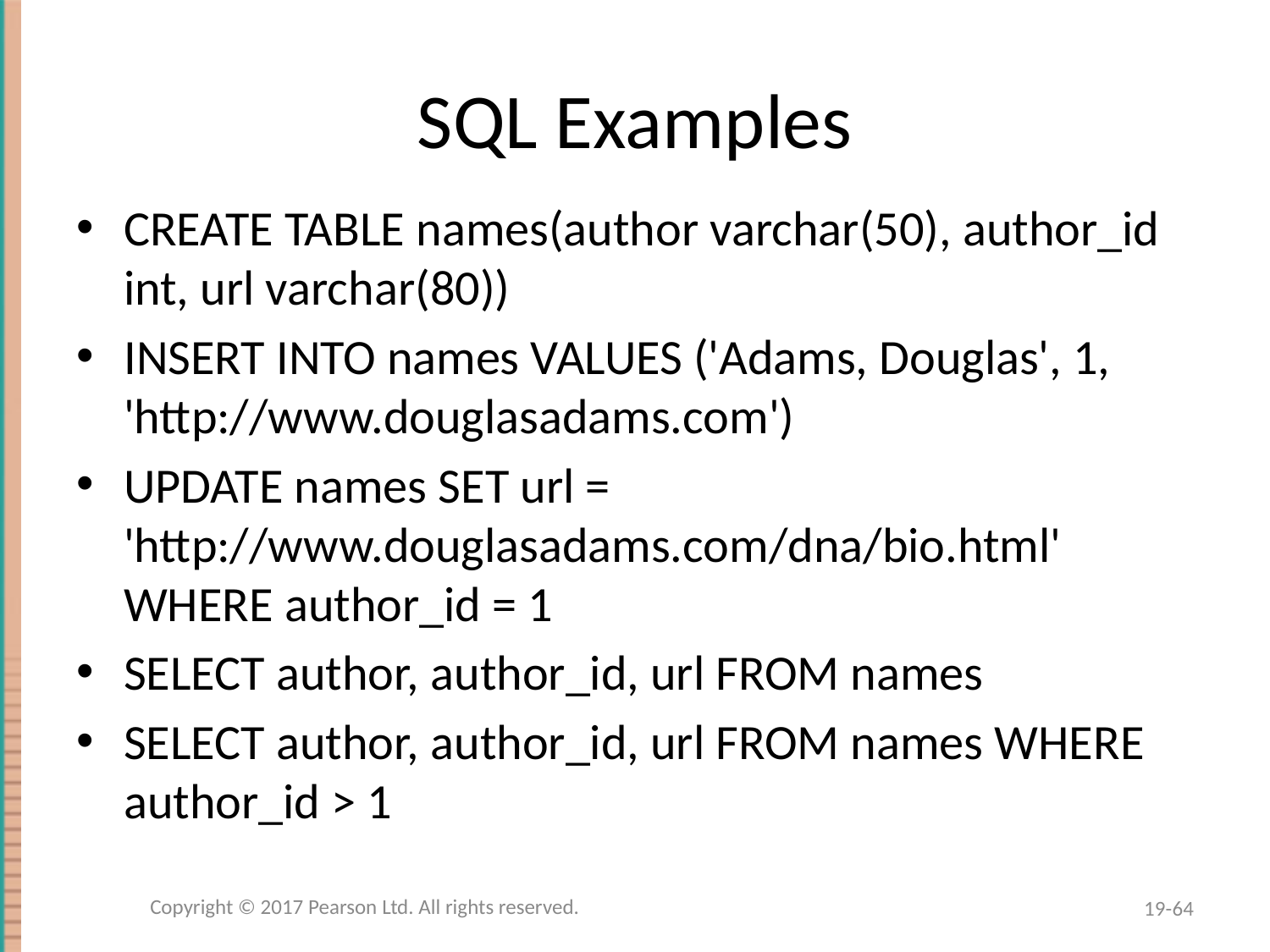

# SQL Examples
CREATE TABLE names(author varchar(50), author_id int, url varchar(80))
INSERT INTO names VALUES ('Adams, Douglas', 1, 'http://www.douglasadams.com')
UPDATE names SET url = 'http://www.douglasadams.com/dna/bio.html' WHERE author_id = 1
SELECT author, author_id, url FROM names
SELECT author, author_id, url FROM names WHERE author_id > 1

Copyright © 2017 Pearson Ltd. All rights reserved.
19-64